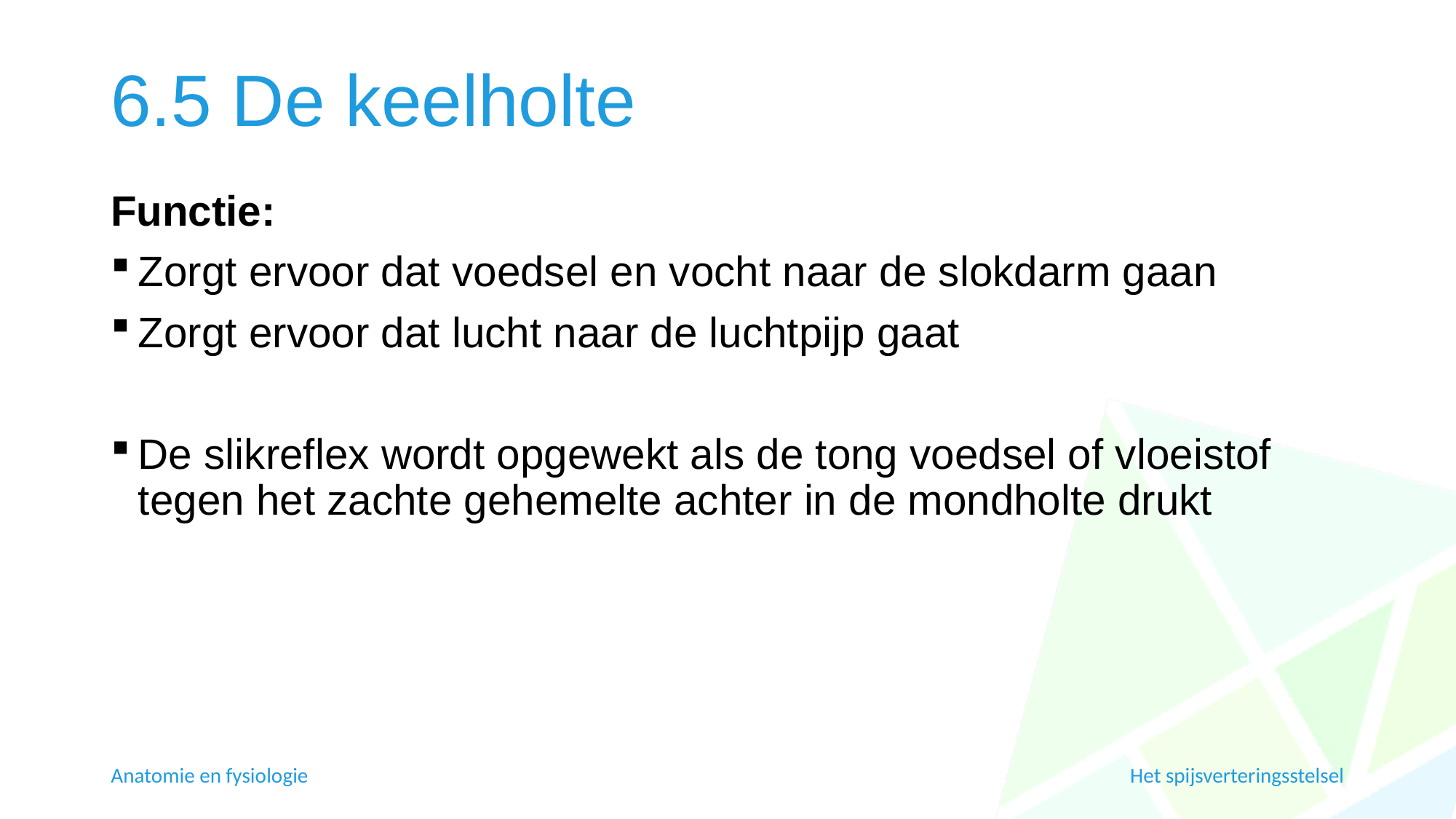

# 6.5 De keelholte
Functie:
Zorgt ervoor dat voedsel en vocht naar de slokdarm gaan
Zorgt ervoor dat lucht naar de luchtpijp gaat

De slikreflex wordt opgewekt als de tong voedsel of vloeistof tegen het zachte gehemelte achter in de mondholte drukt
Anatomie en fysiologie
Het spijsverteringsstelsel